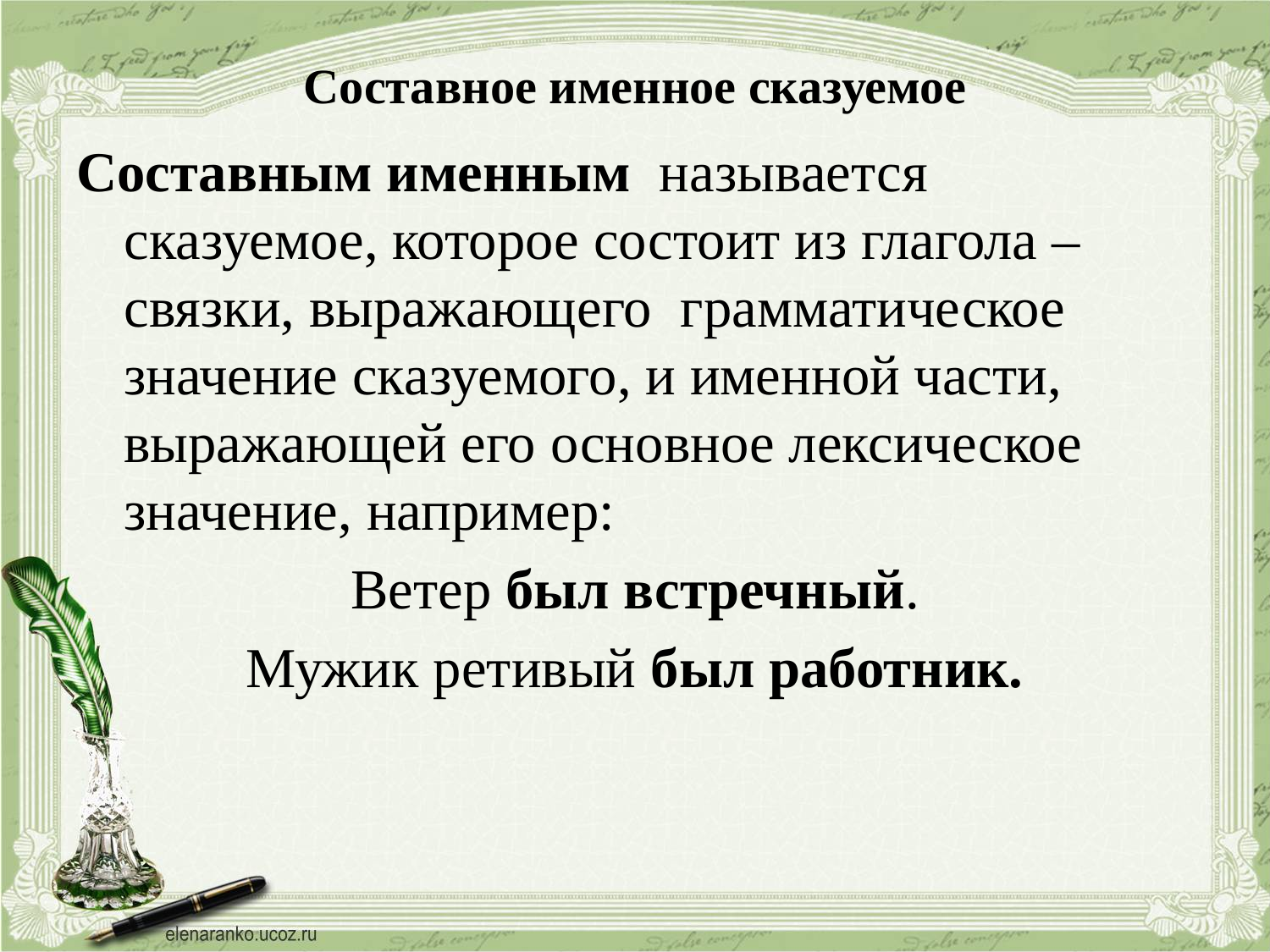

# Составное именное сказуемое
Составным именным  называется сказуемое, которое состоит из глагола –связки, выражающего  грамматическое значение сказуемого, и именной части, выражающей его основное лексическое значение, например:
Ветер был встречный.
Мужик ретивый был работник.